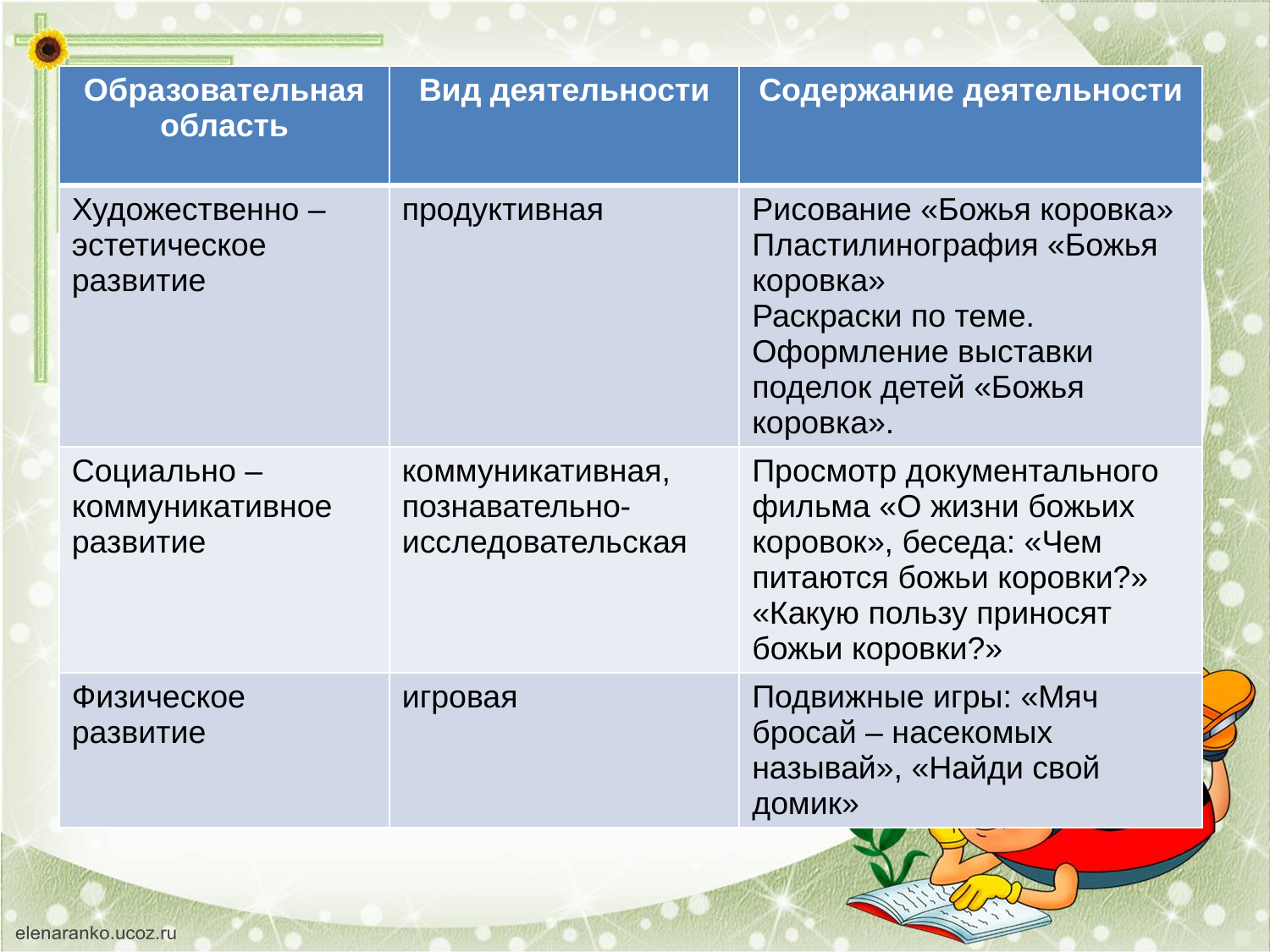

#
| Образовательная область | Вид деятельности | Содержание деятельности |
| --- | --- | --- |
| Художественно – эстетическое развитие | продуктивная | Рисование «Божья коровка» Пластилинография «Божья коровка» Раскраски по теме. Оформление выставки поделок детей «Божья коровка». |
| Социально – коммуникативное развитие | коммуникативная, познавательно-исследовательская | Просмотр документального фильма «О жизни божьих коровок», беседа: «Чем питаются божьи коровки?» «Какую пользу приносят божьи коровки?» |
| Физическое развитие | игровая | Подвижные игры: «Мяч бросай – насекомых называй», «Найди свой домик» |